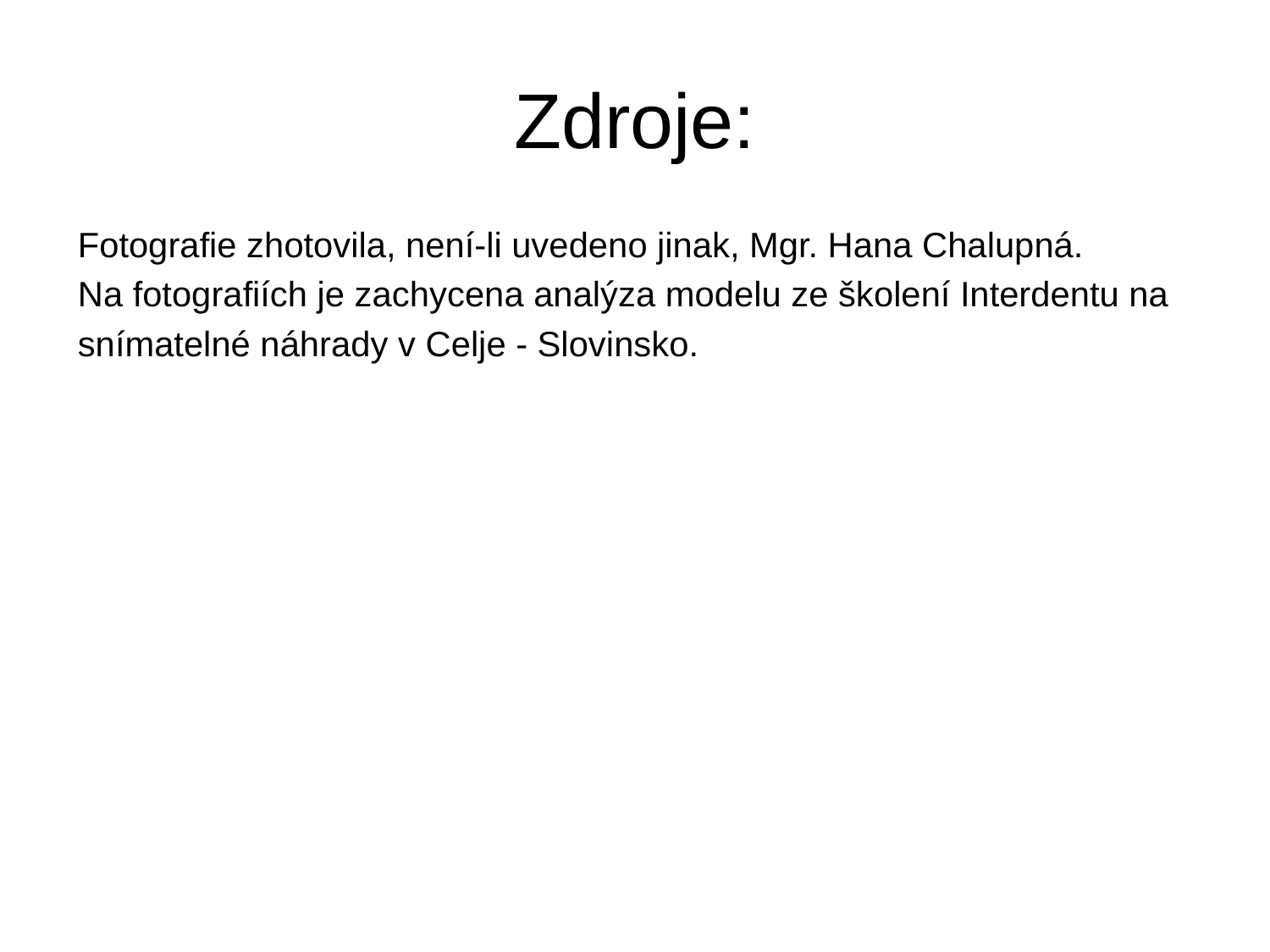

# Zdroje:
Fotografie zhotovila, není-li uvedeno jinak, Mgr. Hana Chalupná.
Na fotografiích je zachycena analýza modelu ze školení Interdentu na
snímatelné náhrady v Celje - Slovinsko.